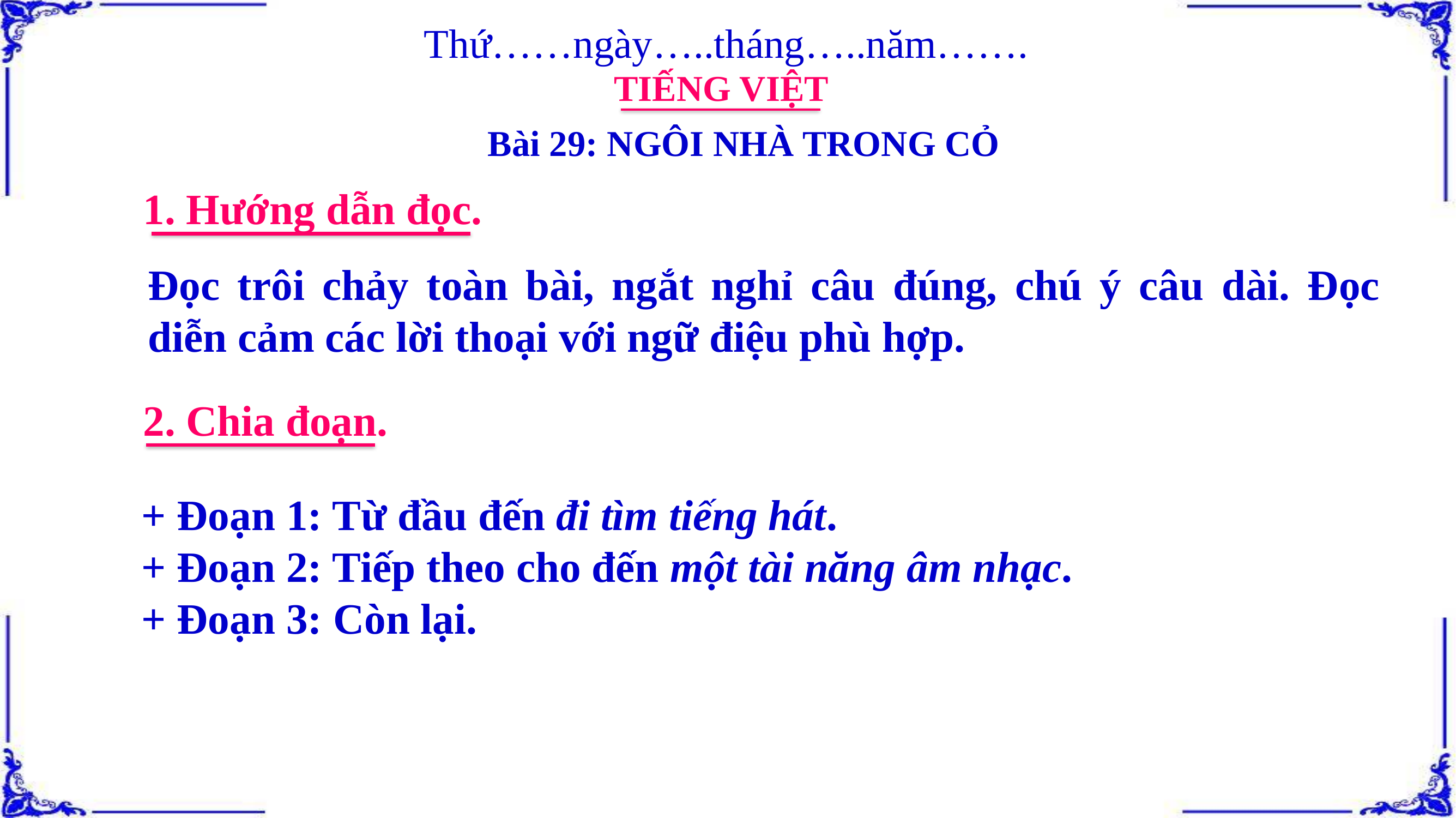

Thứ……ngày…..tháng…..năm…….
TIẾNG VIỆT
Bài 29: NGÔI NHÀ TRONG CỎ
1. Hướng dẫn đọc.
Đọc trôi chảy toàn bài, ngắt nghỉ câu đúng, chú ý câu dài. Đọc diễn cảm các lời thoại với ngữ điệu phù hợp.
2. Chia đoạn.
+ Đoạn 1: Từ đầu đến đi tìm tiếng hát.
+ Đoạn 2: Tiếp theo cho đến một tài năng âm nhạc.
+ Đoạn 3: Còn lại.